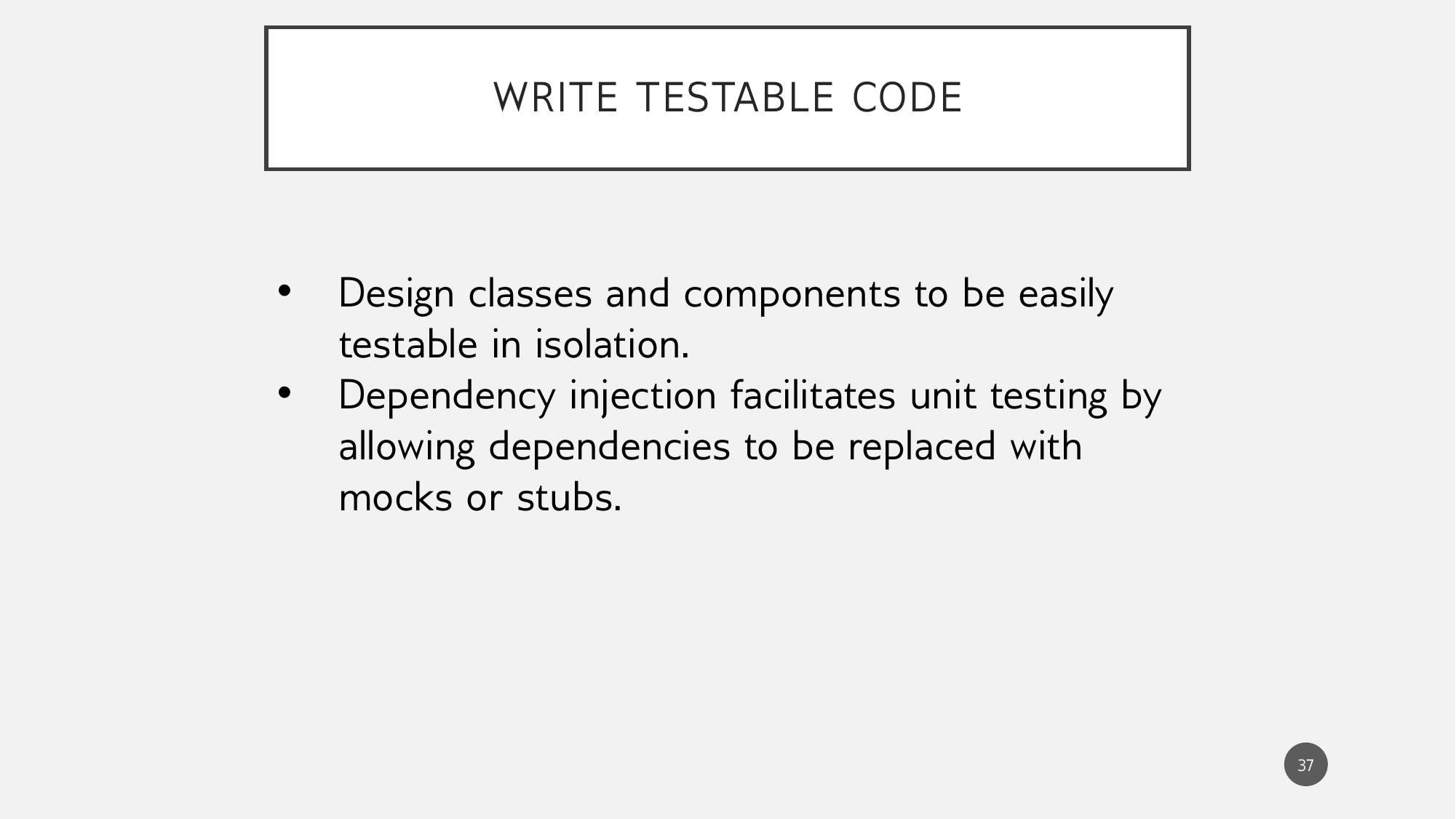

# Write Testable Code
Design classes and components to be easily testable in isolation.
Dependency injection facilitates unit testing by allowing dependencies to be replaced with mocks or stubs.

37